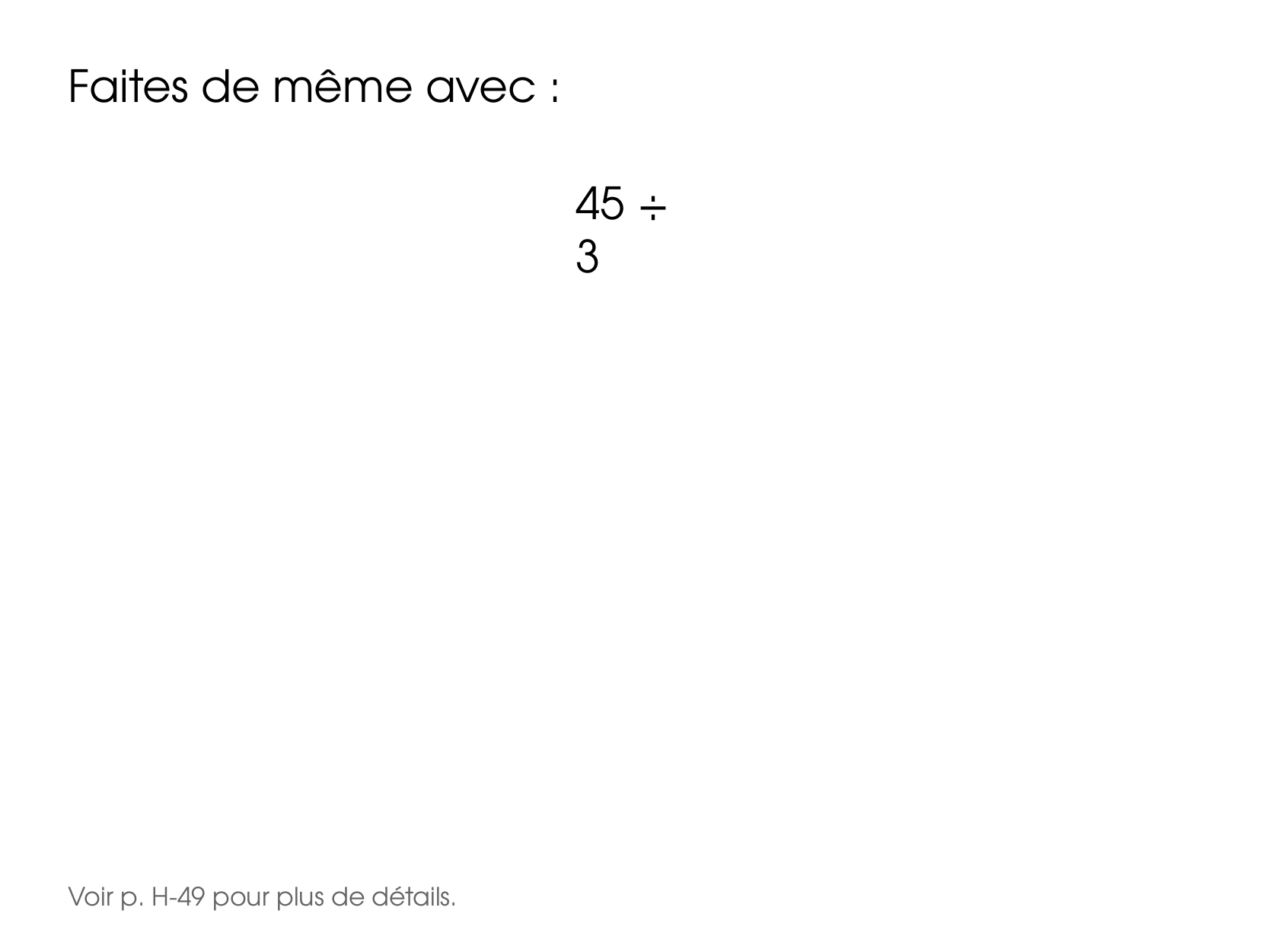

Faites de même avec :
45 ÷ 3
Voir p. H-49 pour plus de détails.